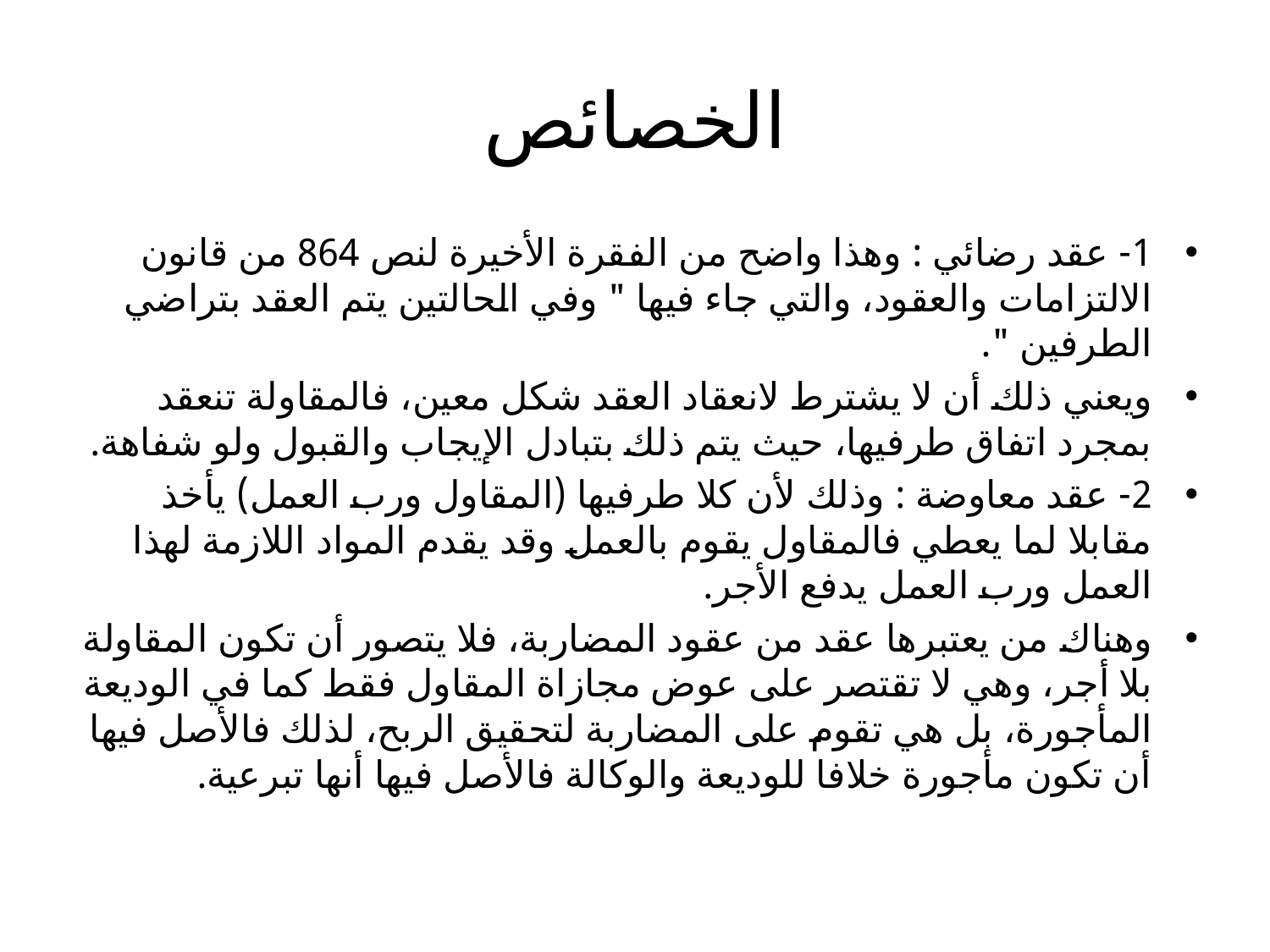

# الخصائص
1- عقد رضائي : وهذا واضح من الفقرة الأخيرة لنص 864 من قانون الالتزامات والعقود، والتي جاء فيها " وفي الحالتين يتم العقد بتراضي الطرفين ".
ويعني ذلك أن لا يشترط لانعقاد العقد شكل معين، فالمقاولة تنعقد بمجرد اتفاق طرفيها، حيث يتم ذلك بتبادل الإيجاب والقبول ولو شفاهة.
2- عقد معاوضة : وذلك لأن كلا طرفيها (المقاول ورب العمل) يأخذ مقابلا لما يعطي فالمقاول يقوم بالعمل وقد يقدم المواد اللازمة لهذا العمل ورب العمل يدفع الأجر.
وهناك من يعتبرها عقد من عقود المضاربة، فلا يتصور أن تكون المقاولة بلا أجر، وهي لا تقتصر على عوض مجازاة المقاول فقط كما في الوديعة المأجورة، بل هي تقوم على المضاربة لتحقيق الربح، لذلك فالأصل فيها أن تكون مأجورة خلافا للوديعة والوكالة فالأصل فيها أنها تبرعية.